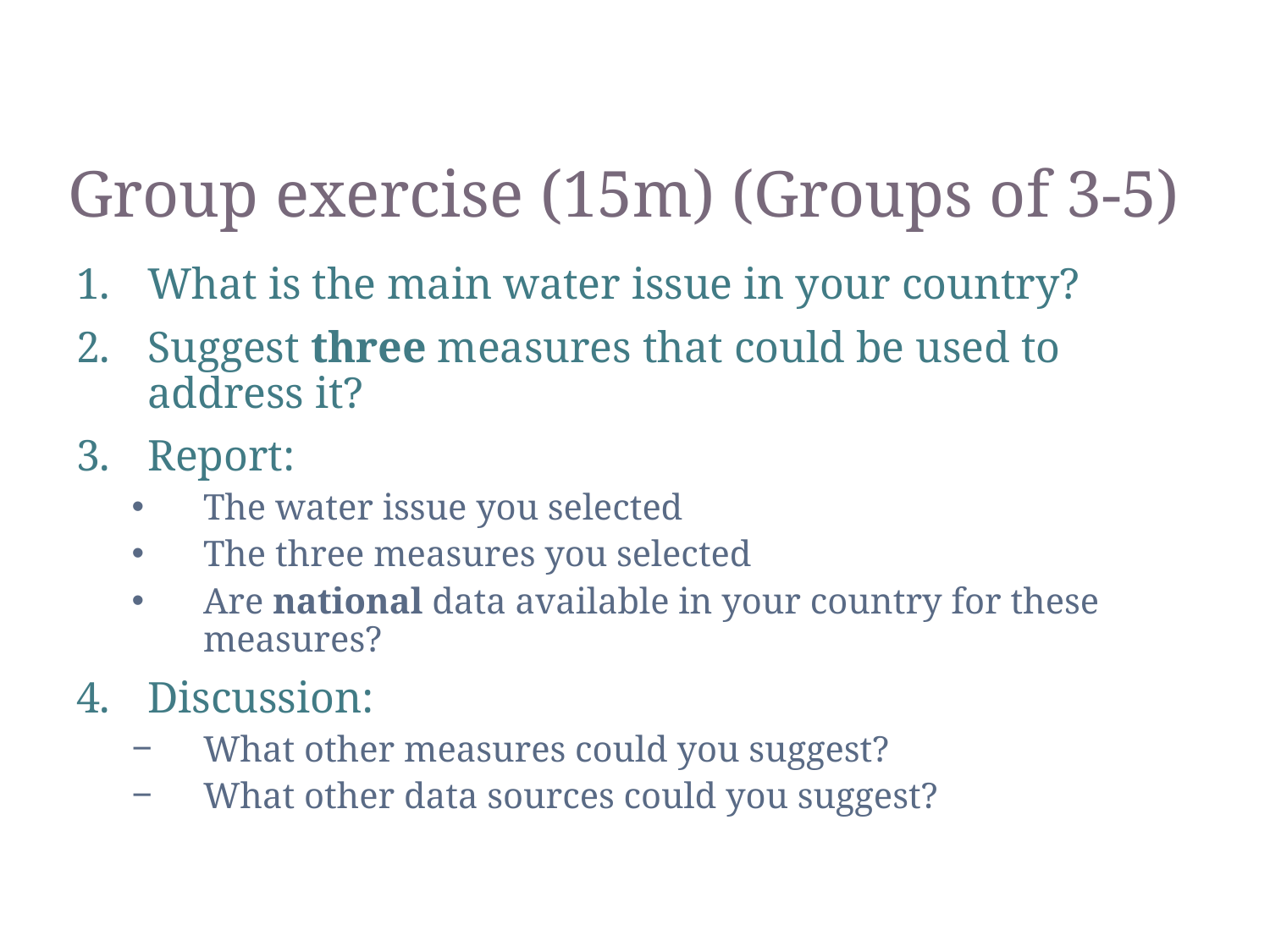

# Group exercise (15m) (Groups of 3-5)
What is the main water issue in your country?
Suggest three measures that could be used to address it?
Report:
The water issue you selected
The three measures you selected
Are national data available in your country for these measures?
Discussion:
What other measures could you suggest?
What other data sources could you suggest?
Water account - SEEA CF